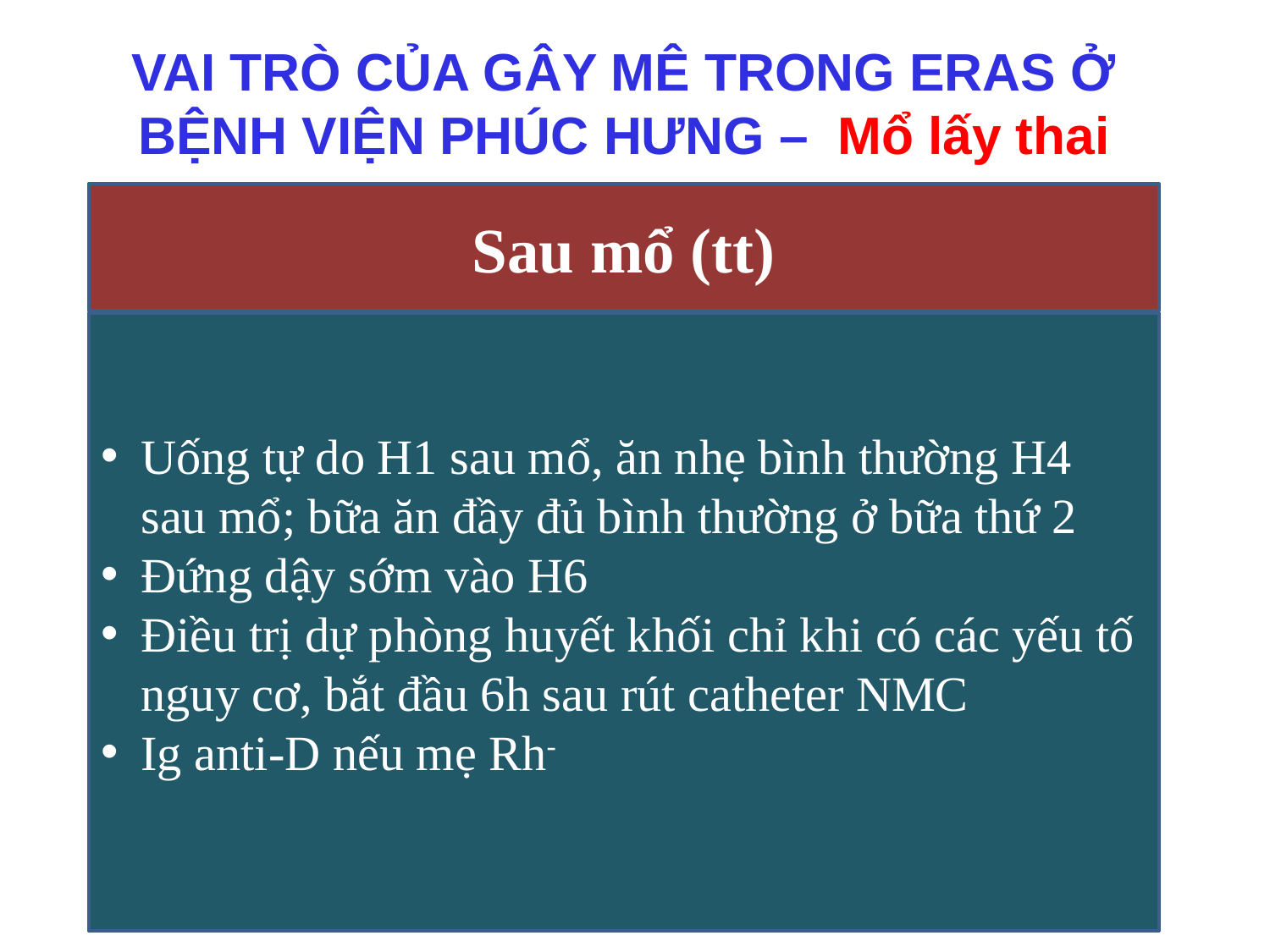

# VAI TRÒ CỦA GÂY MÊ TRONG ERAS Ở BỆNH VIỆN PHÚC HƯNG –  Mổ lấy thai
Sau mổ (tt)
Uống tự do H1 sau mổ, ăn nhẹ bình thường H4 sau mổ; bữa ăn đầy đủ bình thường ở bữa thứ 2
Đứng dậy sớm vào H6
Điều trị dự phòng huyết khối chỉ khi có các yếu tố nguy cơ, bắt đầu 6h sau rút catheter NMC
Ig anti-D nếu mẹ Rh-